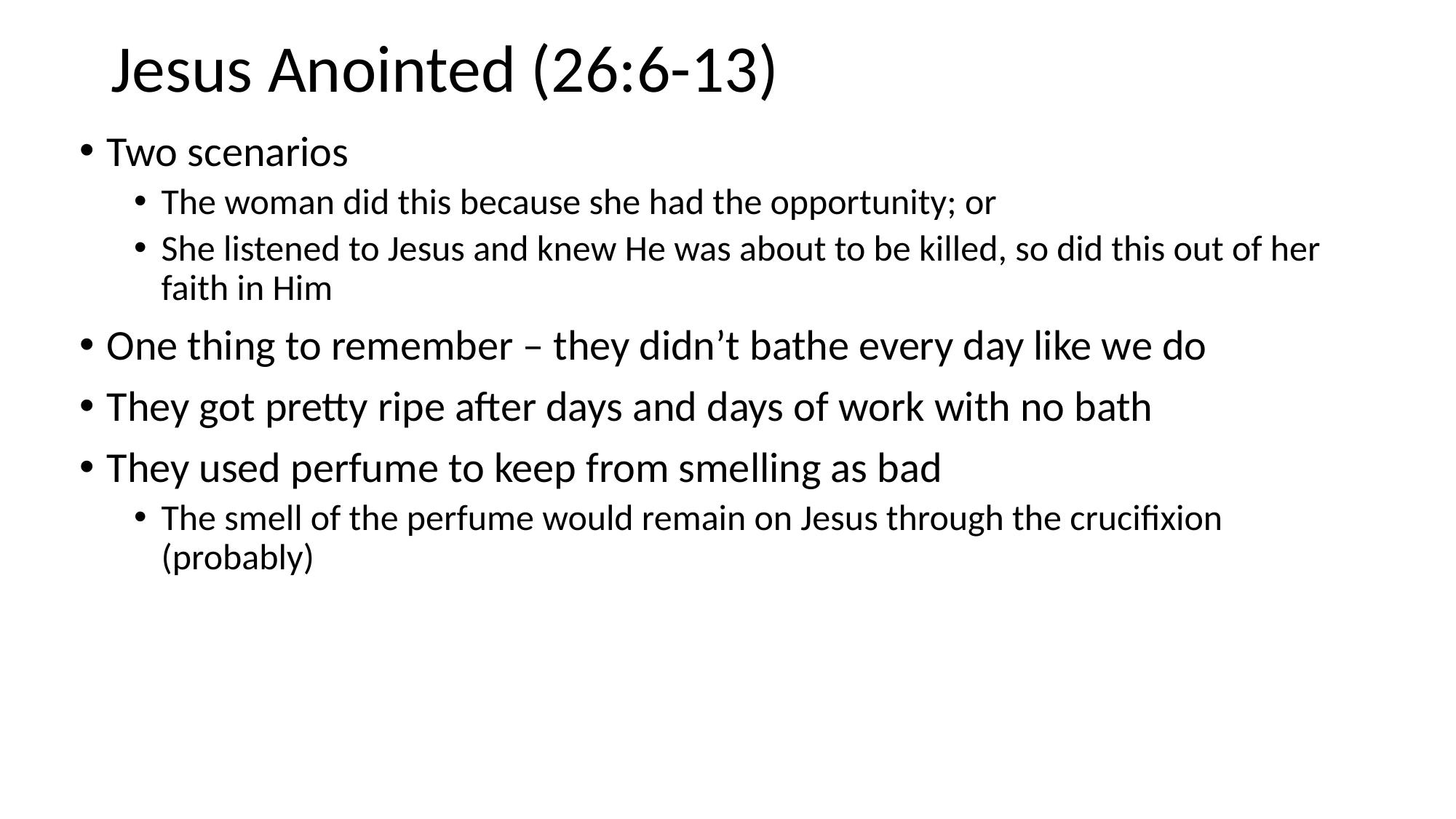

# Jesus Anointed (26:6-13)
Two scenarios
The woman did this because she had the opportunity; or
She listened to Jesus and knew He was about to be killed, so did this out of her faith in Him
One thing to remember – they didn’t bathe every day like we do
They got pretty ripe after days and days of work with no bath
They used perfume to keep from smelling as bad
The smell of the perfume would remain on Jesus through the crucifixion (probably)